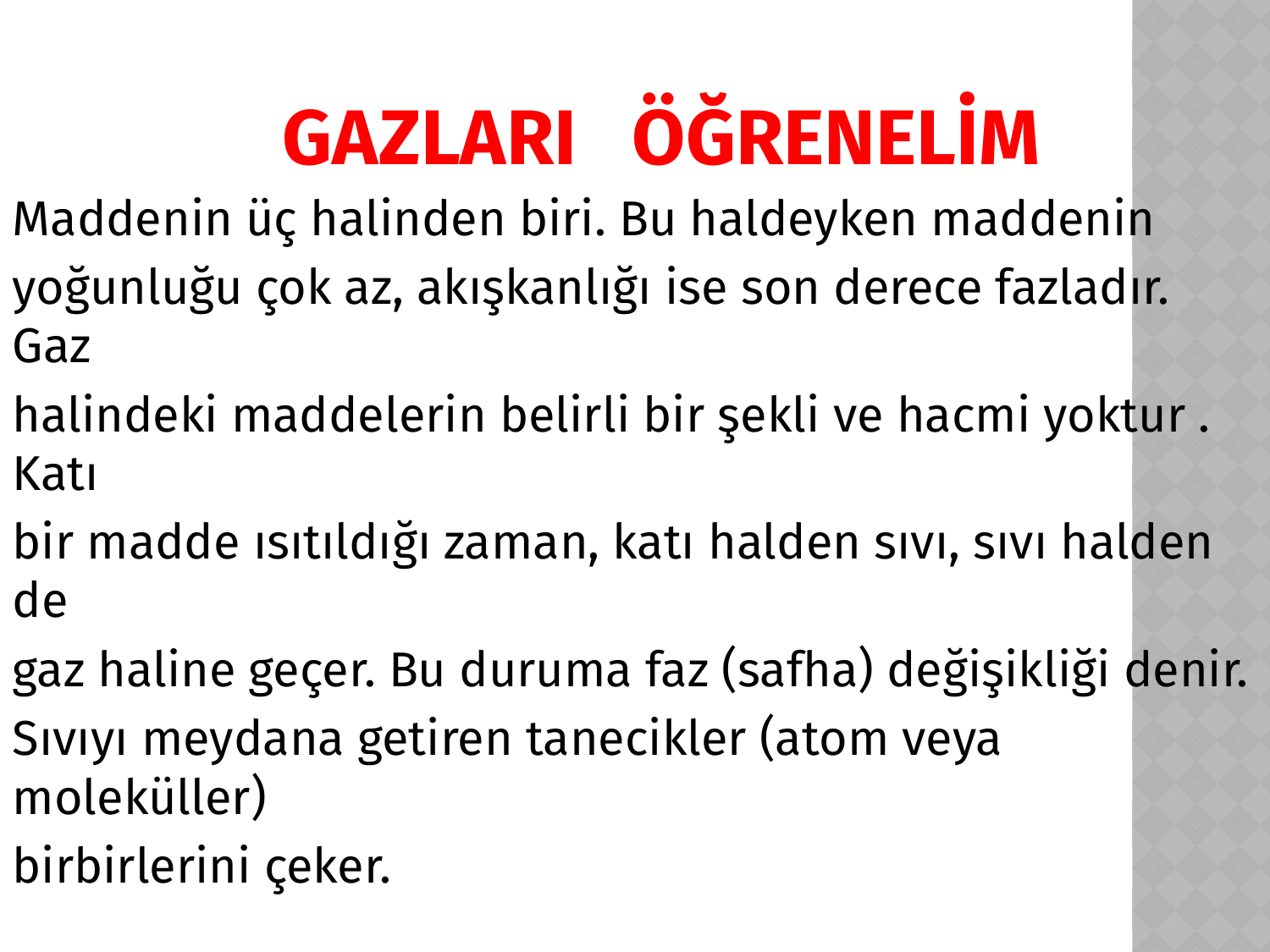

# GAZLARI   ÖĞRENELİM
Maddenin üç halinden biri. Bu haldeyken maddenin
yoğunluğu çok az, akışkanlığı ise son derece fazladır. Gaz
halindeki maddelerin belirli bir şekli ve hacmi yoktur . Katı
bir madde ısıtıldığı zaman, katı halden sıvı, sıvı halden de
gaz haline geçer. Bu duruma faz (safha) değişikliği denir.
Sıvıyı meydana getiren tanecikler (atom veya moleküller)
birbirlerini çeker.